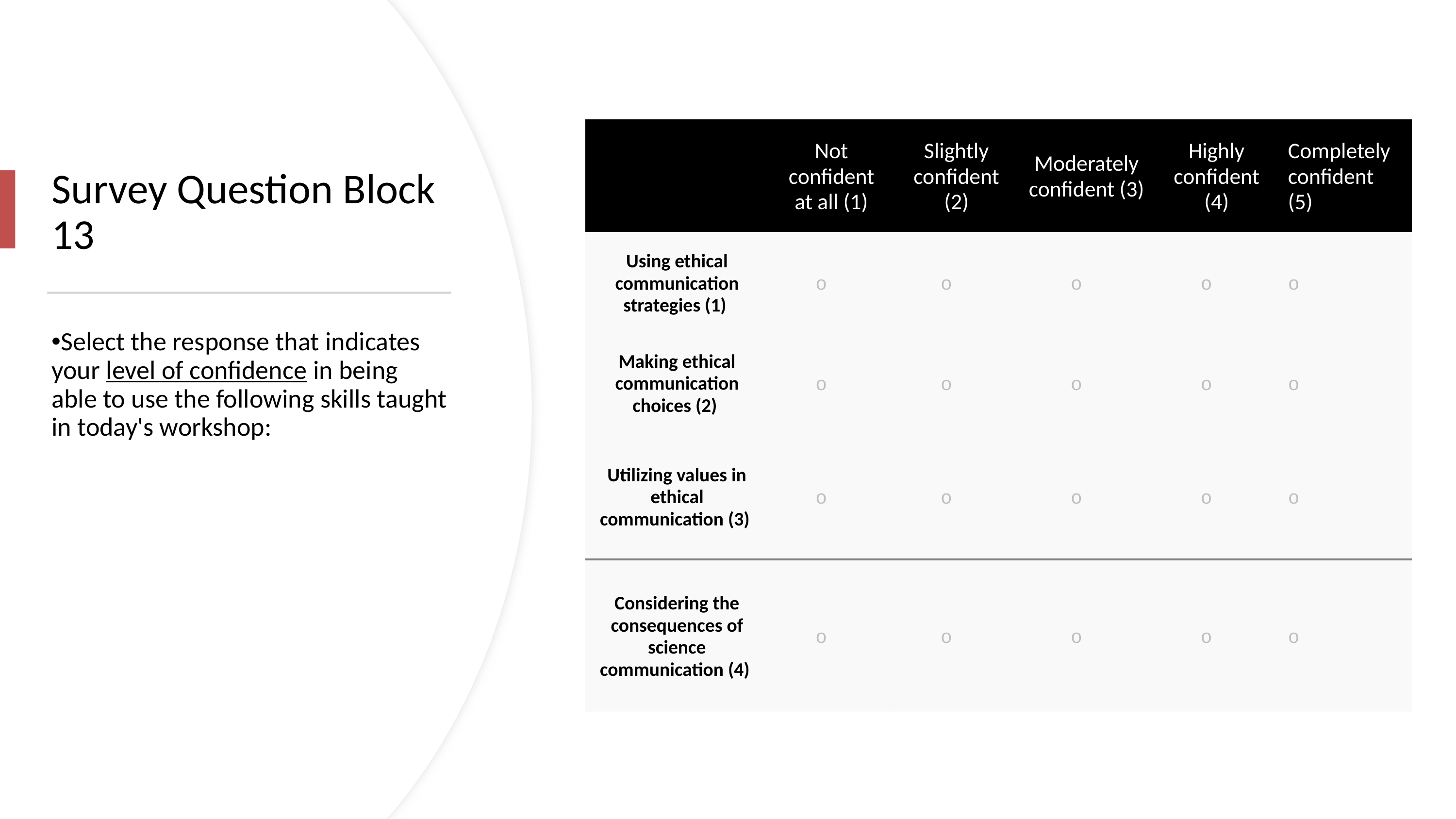

|  | Not confident at all (1) | Slightly confident (2) | Moderately confident (3) | Highly confident (4) | Completely confident (5) |
| --- | --- | --- | --- | --- | --- |
| Using ethical communication strategies (1) |  |  |  |  |  |
| Making ethical communication choices (2) |  |  |  |  |  |
| Utilizing values in ethical communication (3) |  |  |  |  |  |
| Considering the consequences of science communication (4) |  |  |  |  |  |
# Survey Question Block 13

Select the response that indicates your level of confidence in being able to use the following skills taught in today's workshop: